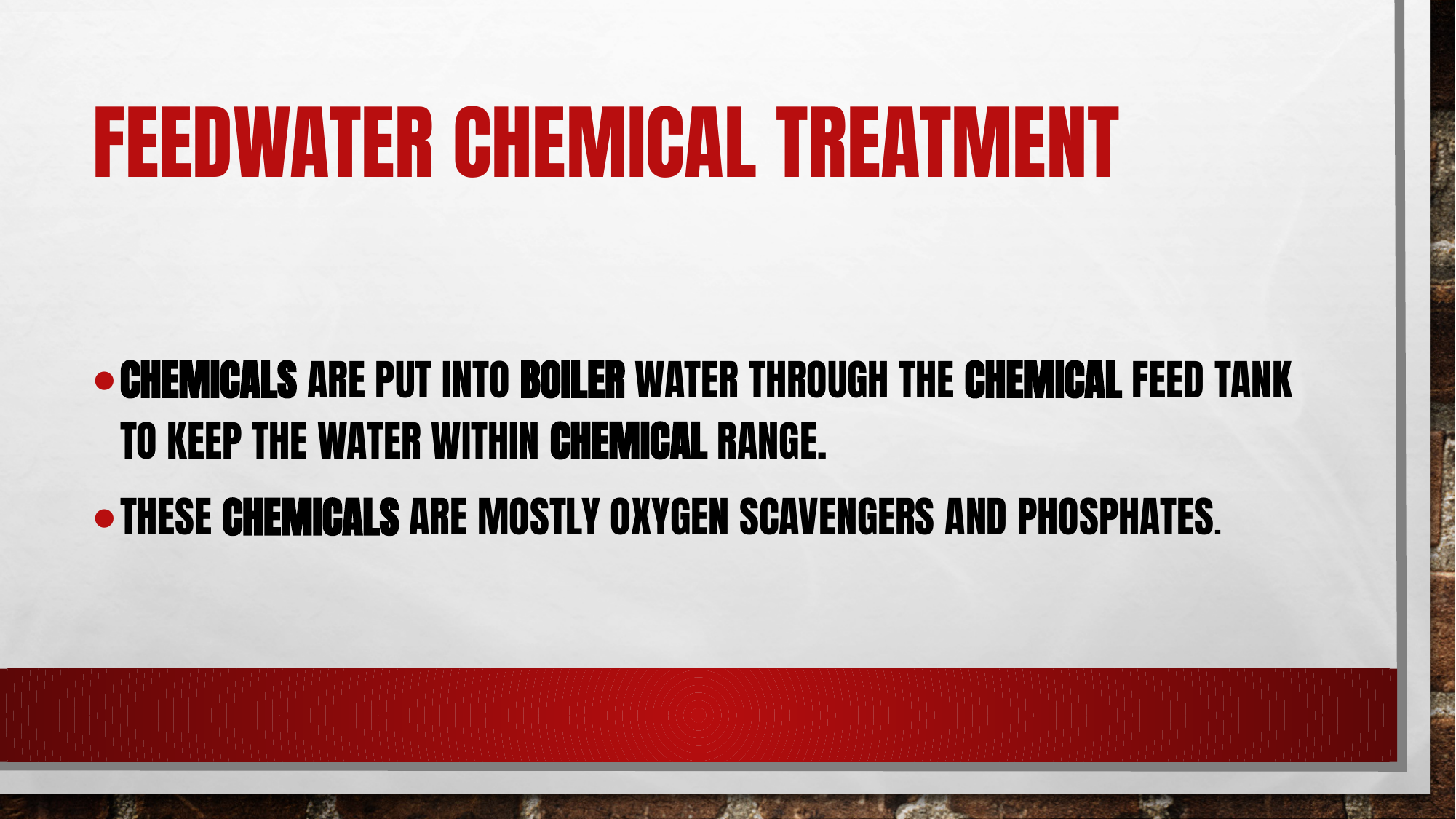

# Feedwater Chemical Treatment
Chemicals are put into boiler water through the chemical feed tank to keep the water within chemical range.
These chemicals are mostly oxygen scavengers and phosphates.